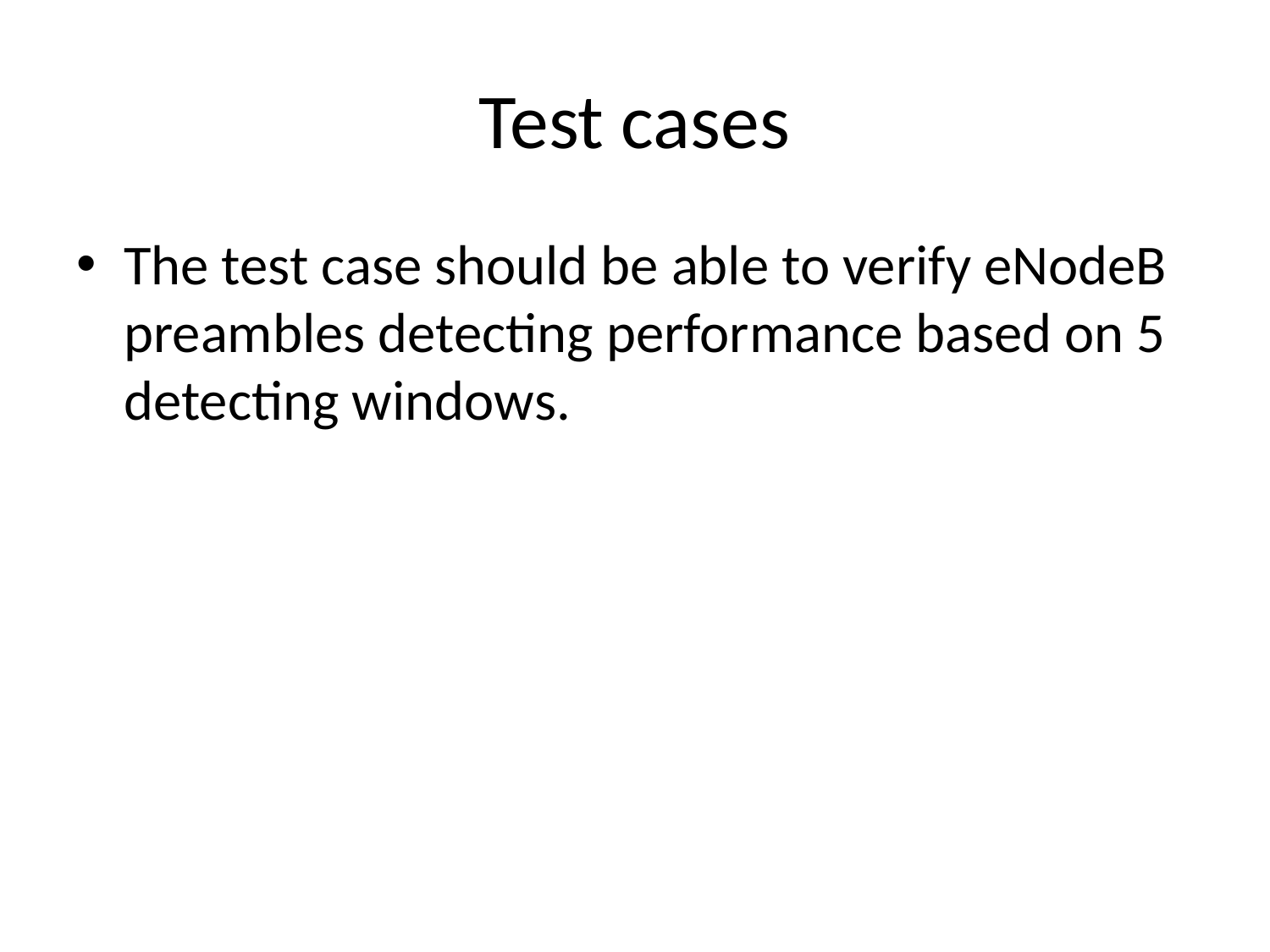

# Test cases
The test case should be able to verify eNodeB preambles detecting performance based on 5 detecting windows.